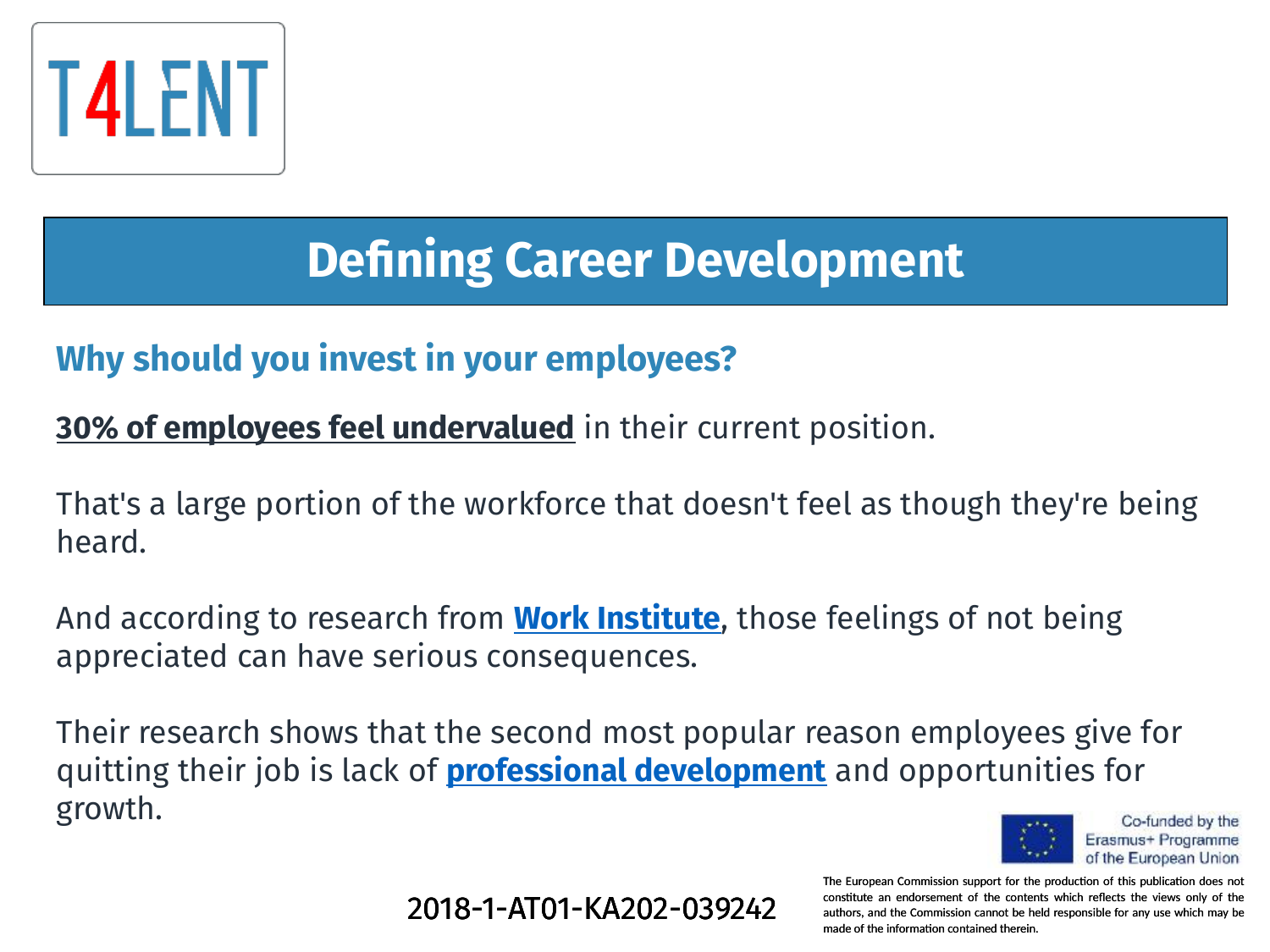

Defining Career Development
Why should you invest in your employees?

30% of employees feel undervalued in their current position.

That's a large portion of the workforce that doesn't feel as though they're being heard.

And according to research from Work Institute, those feelings of not being appreciated can have serious consequences.

Their research shows that the second most popular reason employees give for quitting their job is lack of professional development and opportunities for growth.

2018-1-AT01-KA202-039242